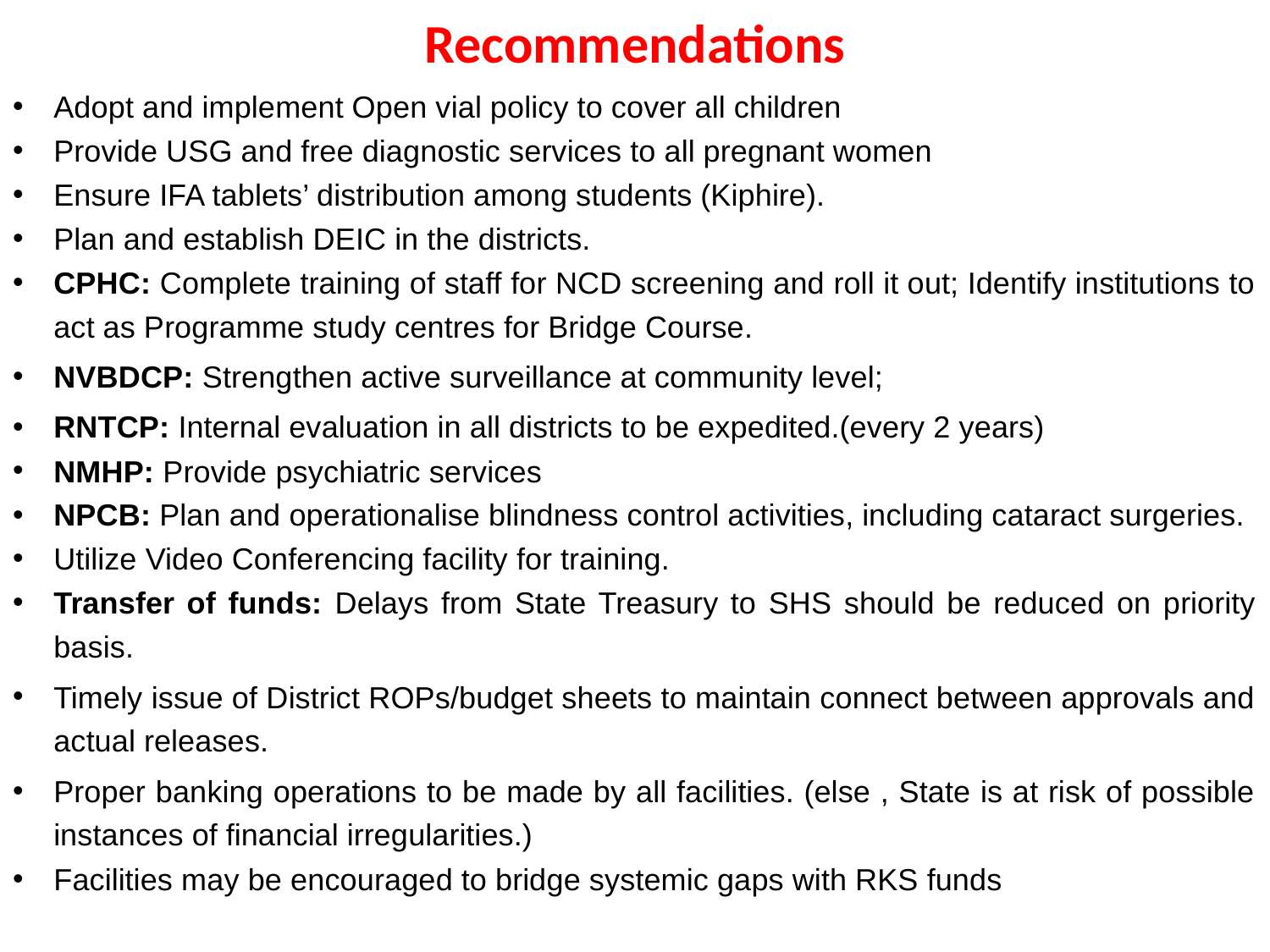

# Recommendations
Adopt and implement Open vial policy to cover all children
Provide USG and free diagnostic services to all pregnant women
Ensure IFA tablets’ distribution among students (Kiphire).
Plan and establish DEIC in the districts.
CPHC: Complete training of staff for NCD screening and roll it out; Identify institutions to act as Programme study centres for Bridge Course.
NVBDCP: Strengthen active surveillance at community level;
RNTCP: Internal evaluation in all districts to be expedited.(every 2 years)
NMHP: Provide psychiatric services
NPCB: Plan and operationalise blindness control activities, including cataract surgeries.
Utilize Video Conferencing facility for training.
Transfer of funds: Delays from State Treasury to SHS should be reduced on priority basis.
Timely issue of District ROPs/budget sheets to maintain connect between approvals and actual releases.
Proper banking operations to be made by all facilities. (else , State is at risk of possible instances of financial irregularities.)
Facilities may be encouraged to bridge systemic gaps with RKS funds